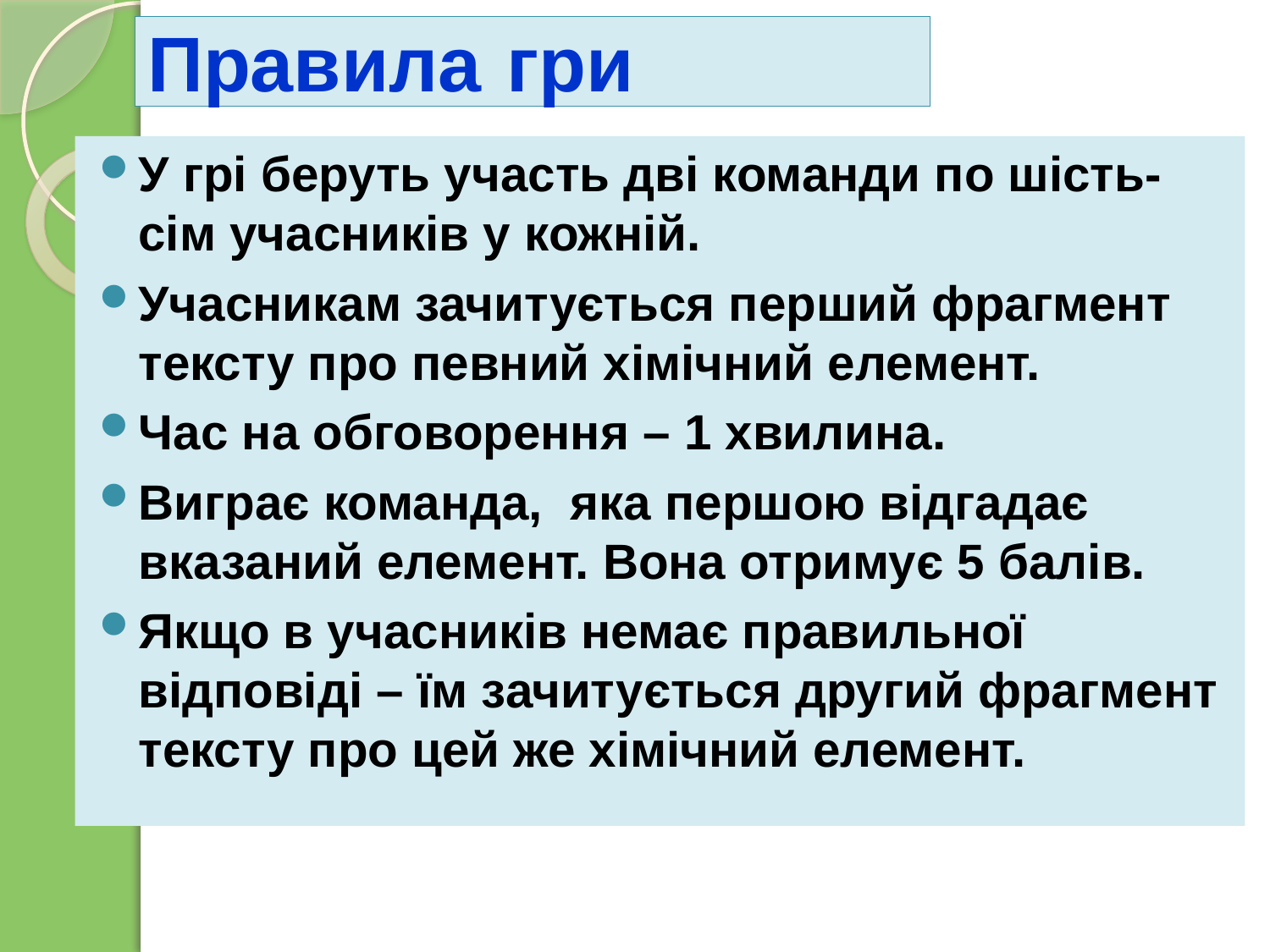

# Правила гри
У грі беруть участь дві команди по шість-сім учасників у кожній.
Учасникам зачитується перший фрагмент тексту про певний хімічний елемент.
Час на обговорення – 1 хвилина.
Виграє команда,  яка першою відгадає вказаний елемент. Вона отримує 5 балів.
Якщо в учасників немає правильної відповіді – їм зачитується другий фрагмент тексту про цей же хімічний елемент.